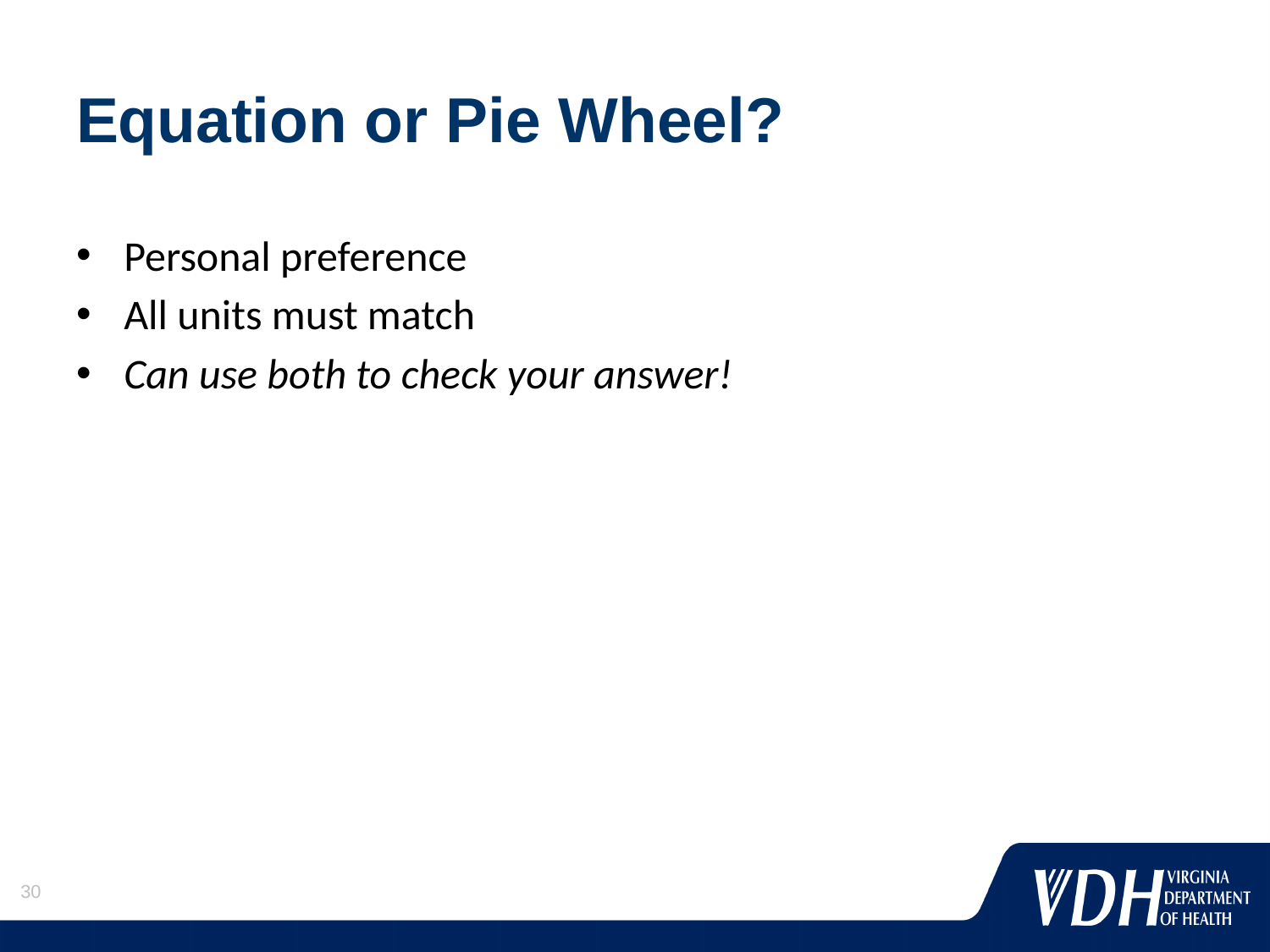

# Equation or Pie Wheel?
Personal preference
All units must match
Can use both to check your answer!
30